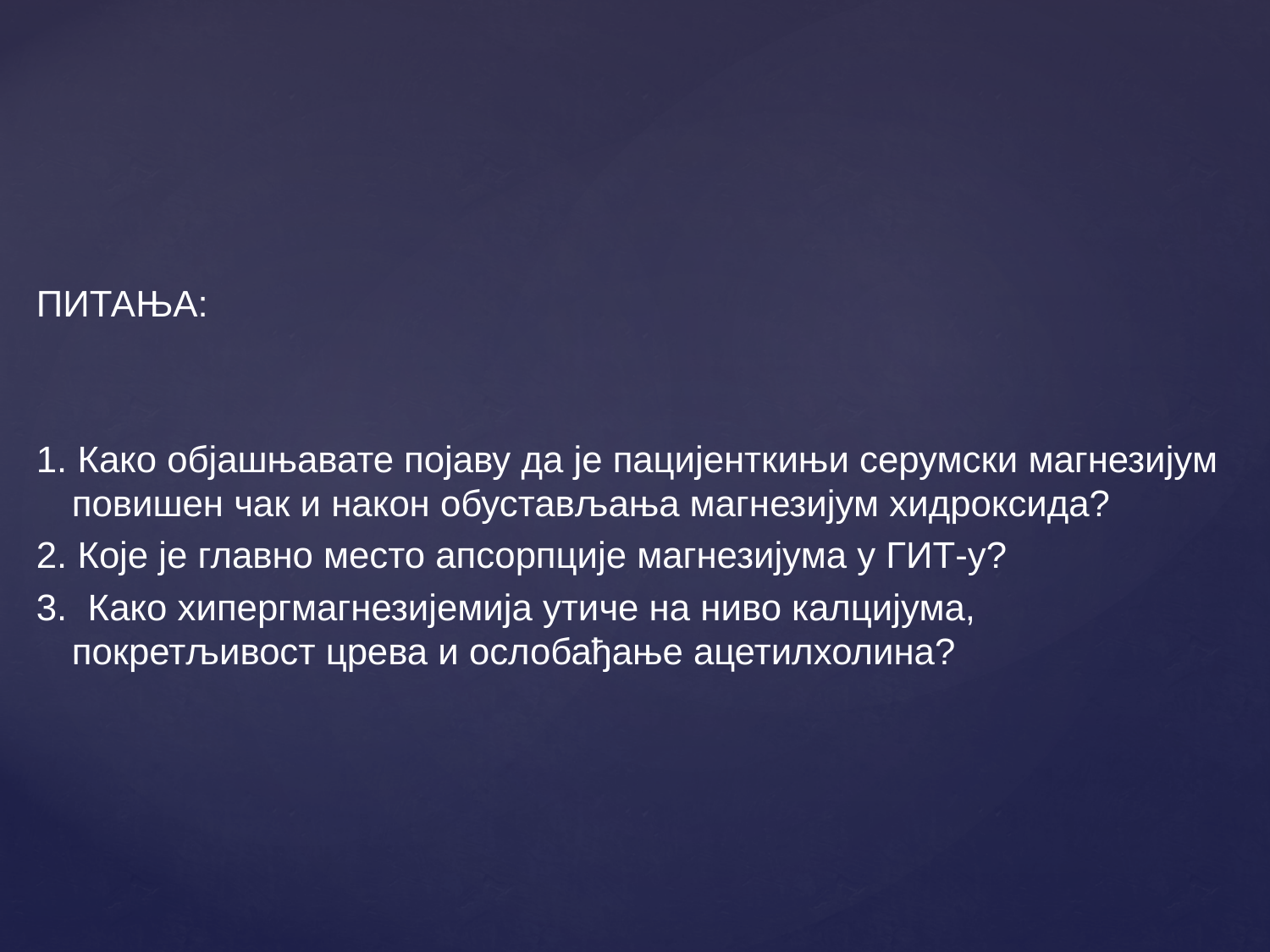

ПИТАЊА:

1. Како објашњавате појаву да је пацијенткињи серумски магнезијум повишен чак и након обустављања магнезијум хидроксида?
2. Које је главно место апсорпције магнезијума у ГИТ-у?
3.  Како хипергмагнезијемија утиче на ниво калцијума, покретљивост црева и ослобађање ацетилхолина?